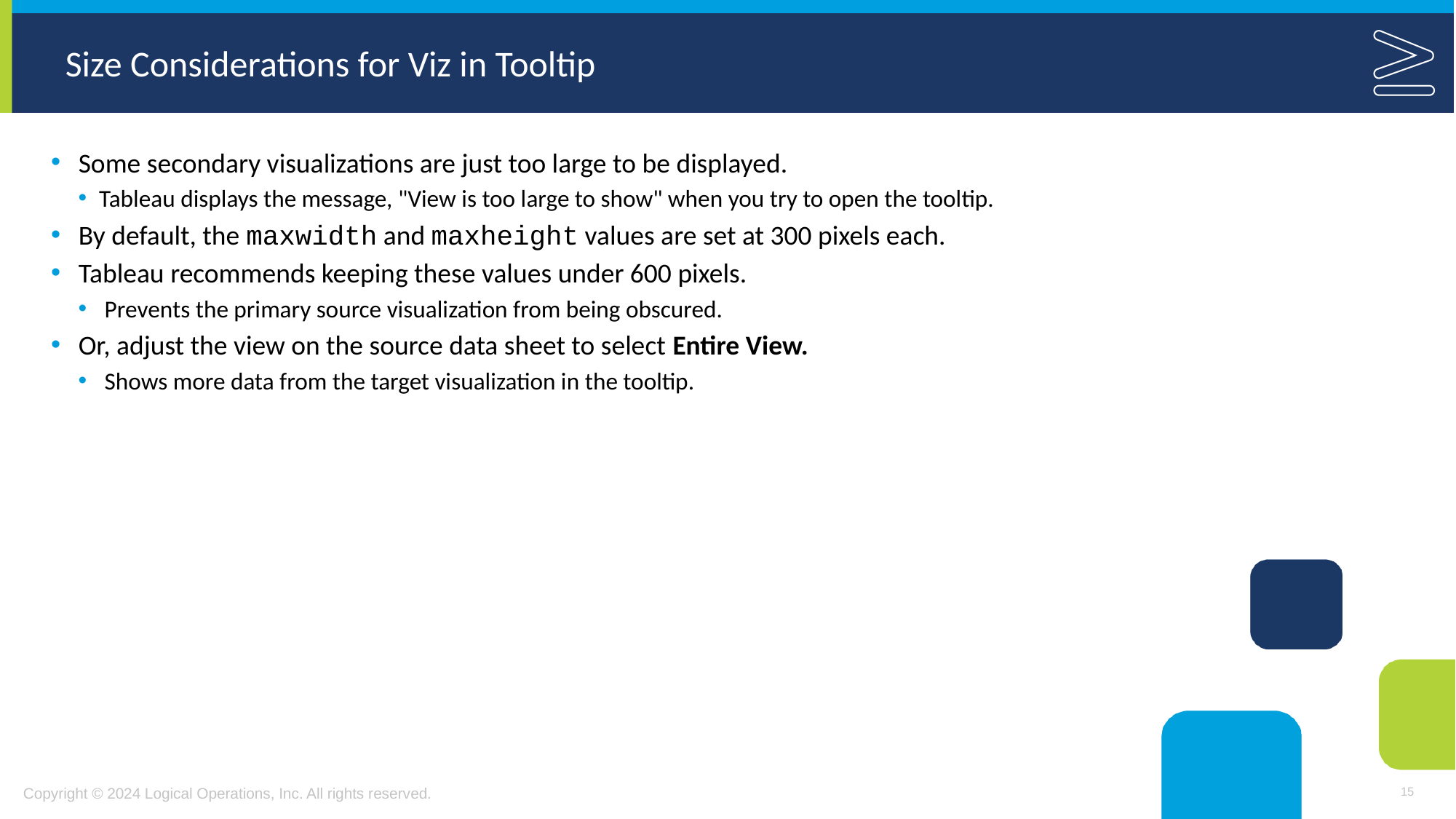

# Size Considerations for Viz in Tooltip
Some secondary visualizations are just too large to be displayed.
Tableau displays the message, "View is too large to show" when you try to open the tooltip.
By default, the maxwidth and maxheight values are set at 300 pixels each.
Tableau recommends keeping these values under 600 pixels.
 Prevents the primary source visualization from being obscured.
Or, adjust the view on the source data sheet to select Entire View.
 Shows more data from the target visualization in the tooltip.

15